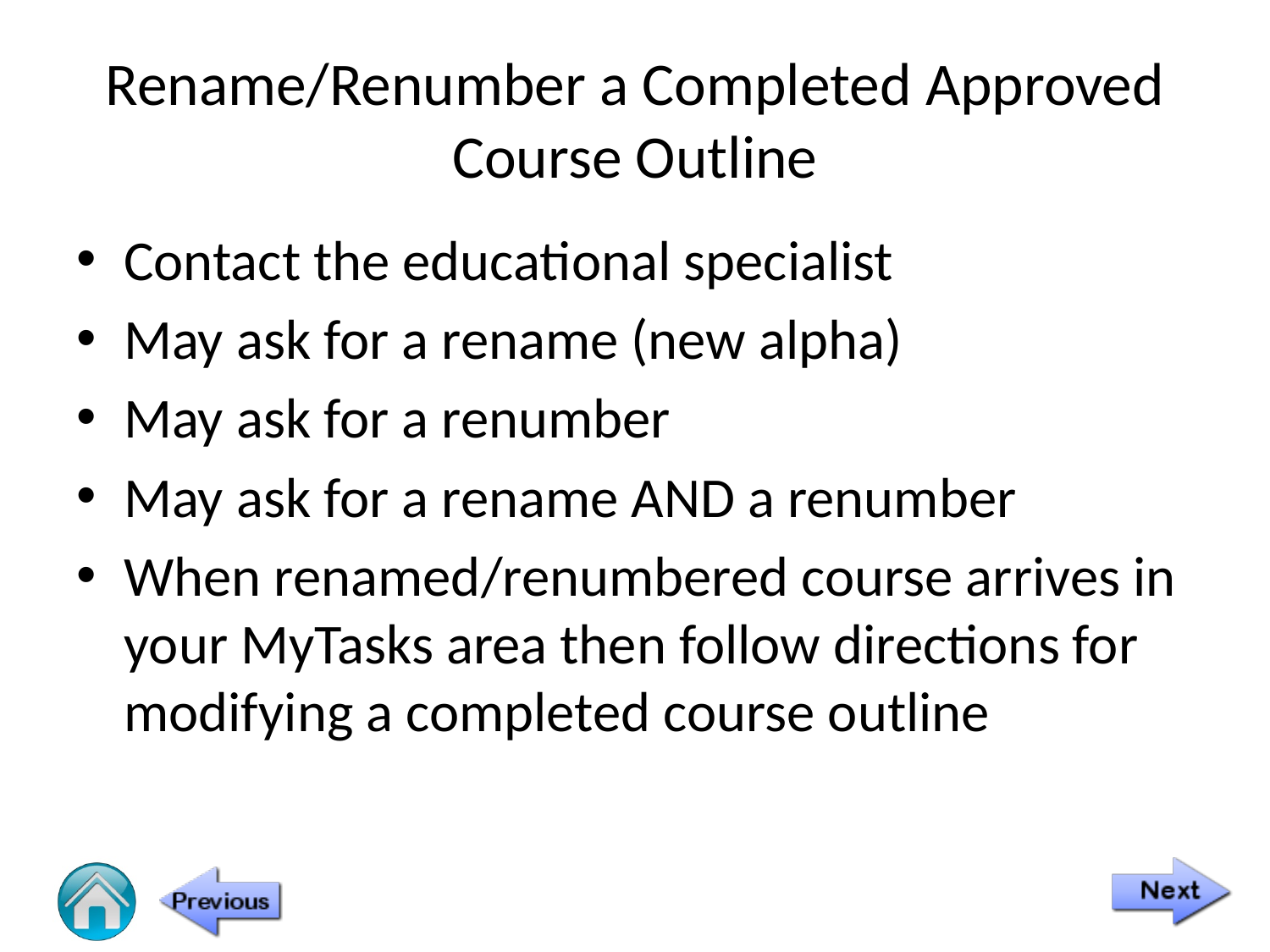

# Rename/Renumber a Completed Approved Course Outline
Contact the educational specialist
May ask for a rename (new alpha)
May ask for a renumber
May ask for a rename AND a renumber
When renamed/renumbered course arrives in your MyTasks area then follow directions for modifying a completed course outline